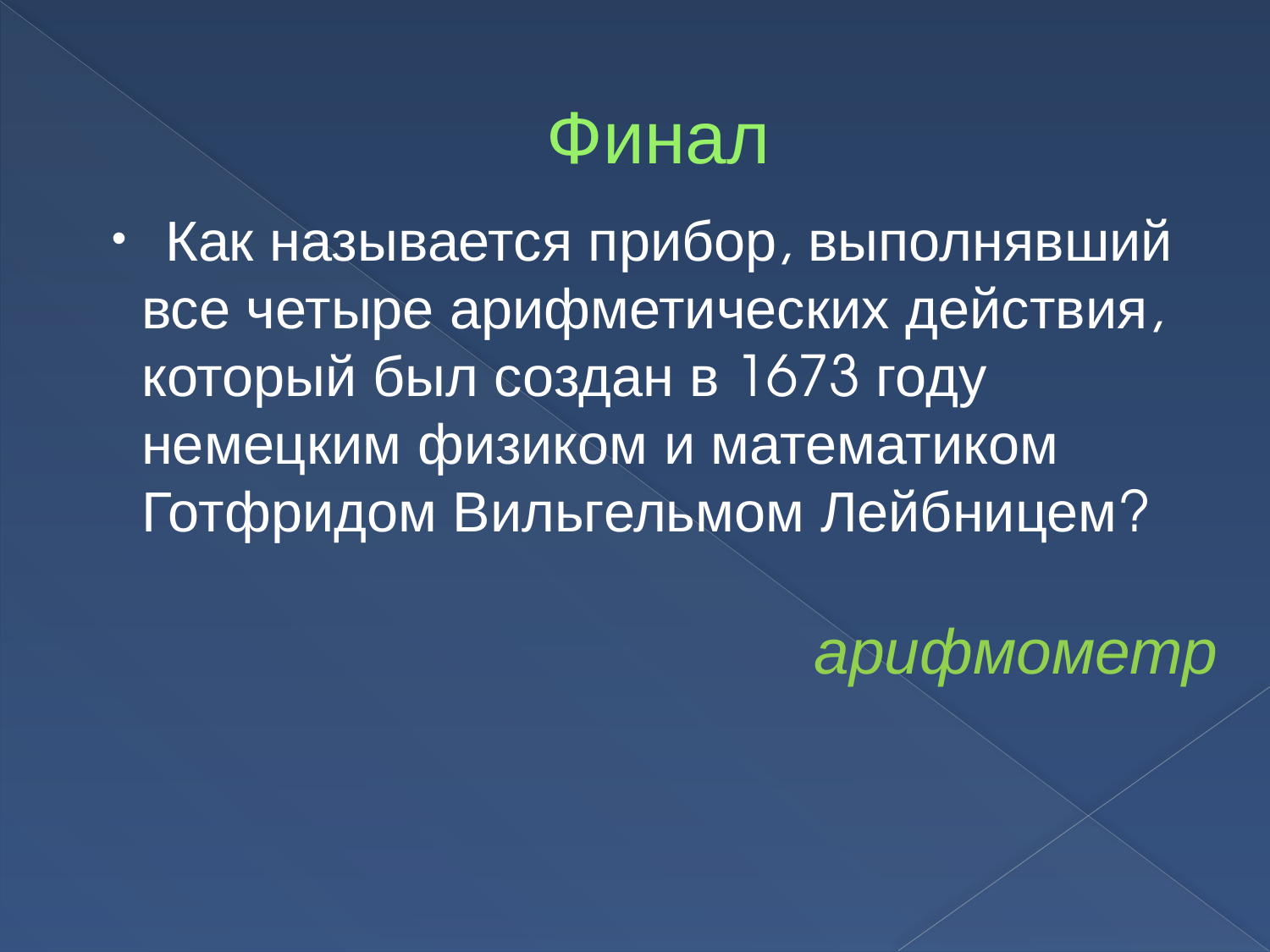

# Финал
  Как называется прибор, выполнявший все четыре арифметических действия, который был создан в 1673 году немецким физиком и математиком Готфридом Вильгельмом Лейбницем?

арифмометр